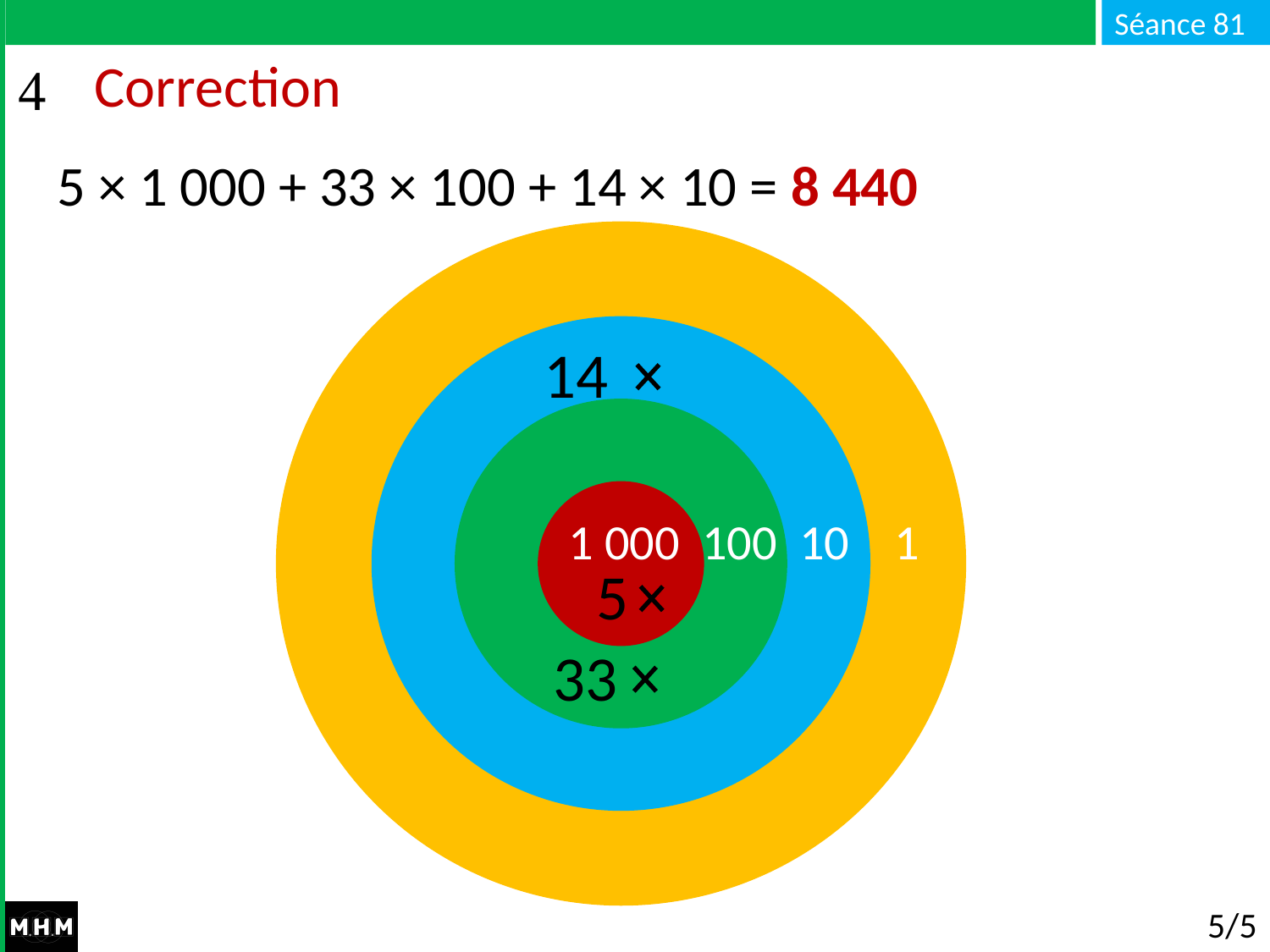

# Correction
5 × 1 000 + 33 × 100 + 14 × 10 = 8 440

14

1 000  100  10    1
1 000  100  10    1
1 000  100  10    1
1 000  100  10    1
1 000  100  10    1
1 000  100  10    1
5

33

5/5